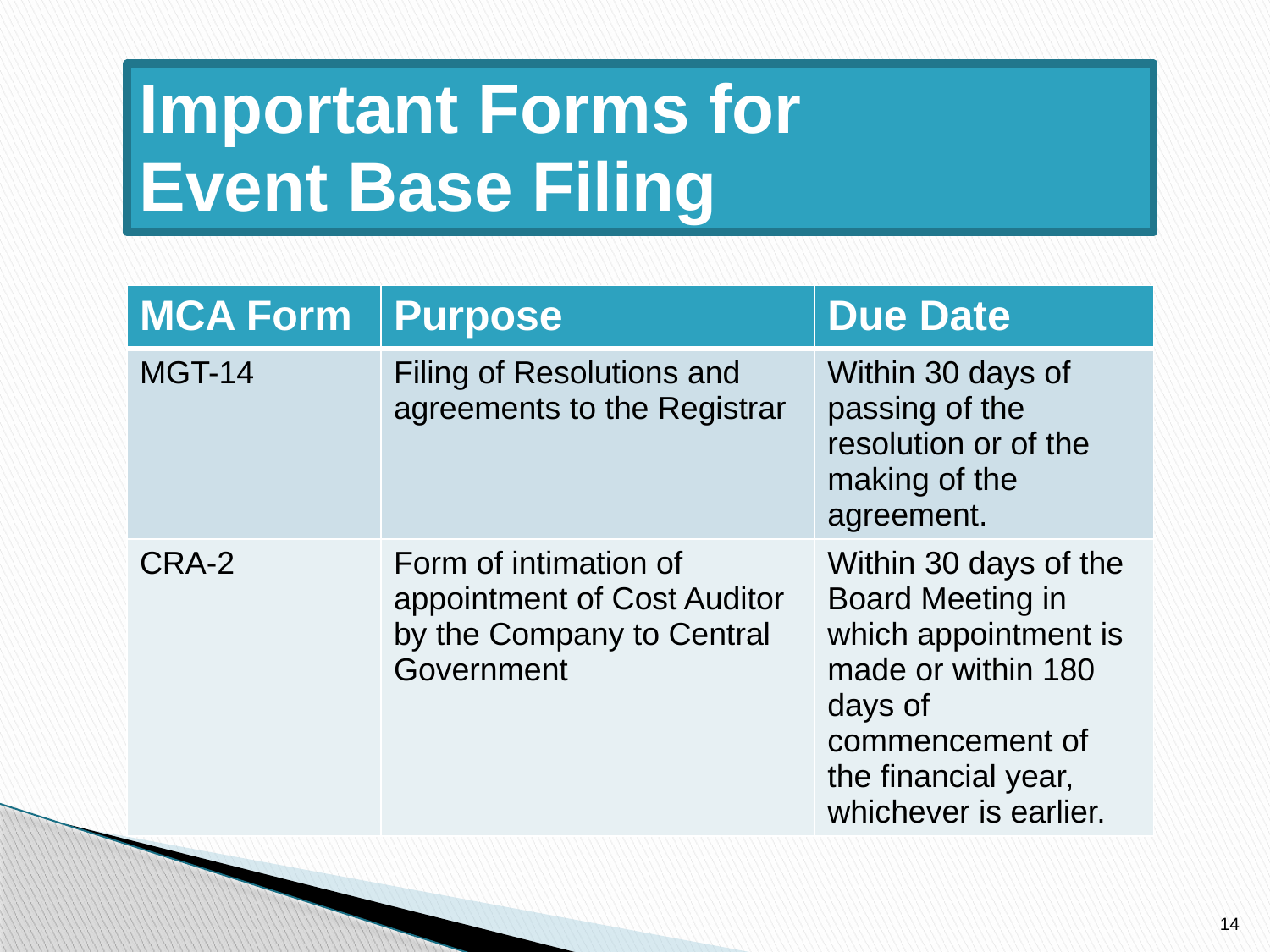

# Important Forms for Event Base Filing
| MCA Form | Purpose | Due Date |
| --- | --- | --- |
| MGT-14 | Filing of Resolutions and agreements to the Registrar | Within 30 days of passing of the resolution or of the making of the agreement. |
| CRA-2 | Form of intimation of appointment of Cost Auditor by the Company to Central Government | Within 30 days of the Board Meeting in which appointment is made or within 180 days of commencement of the financial year, whichever is earlier. |
14